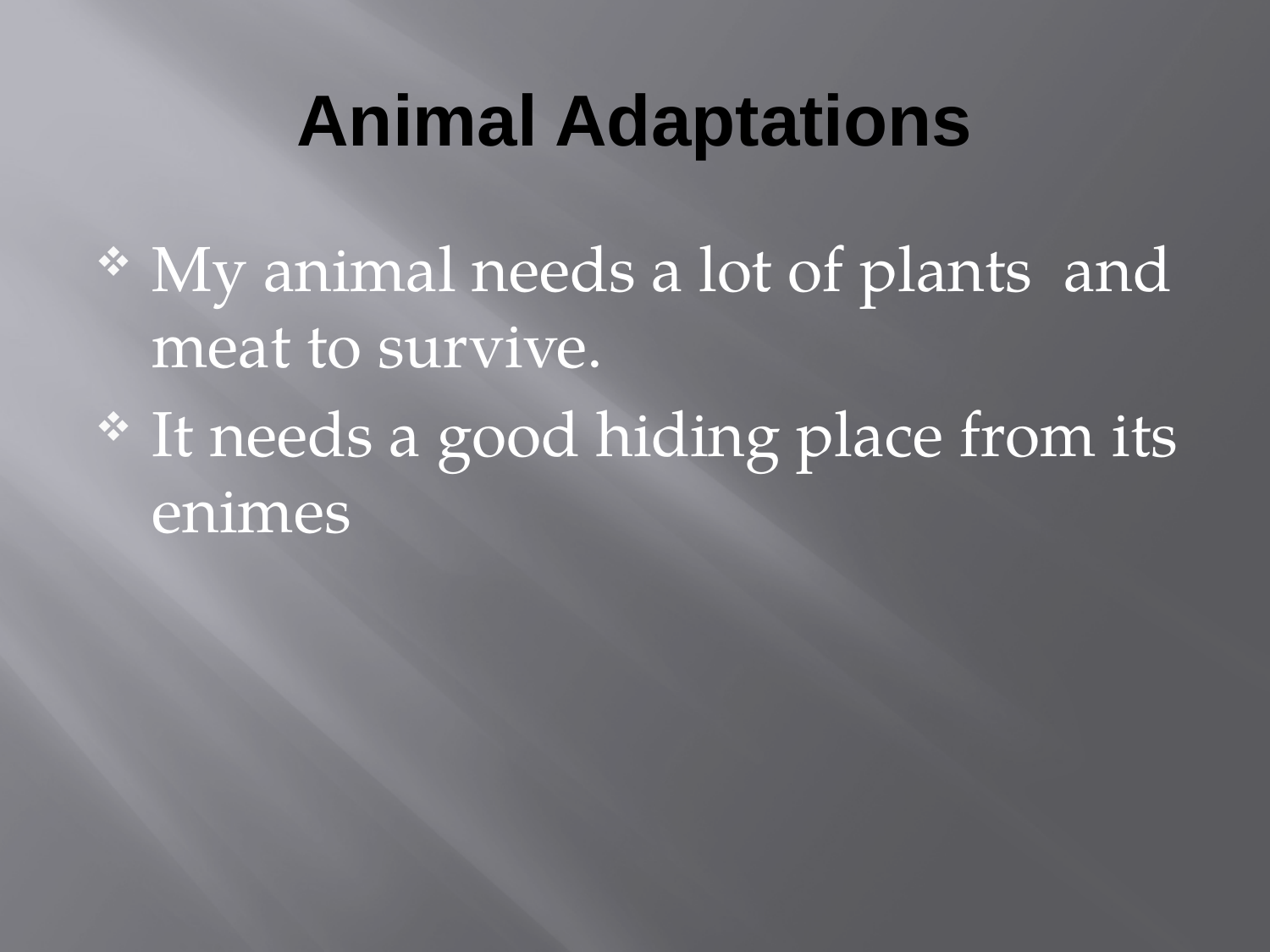

# Animal Adaptations
My animal needs a lot of plants  and meat to survive.
It needs a good hiding place from its enimes